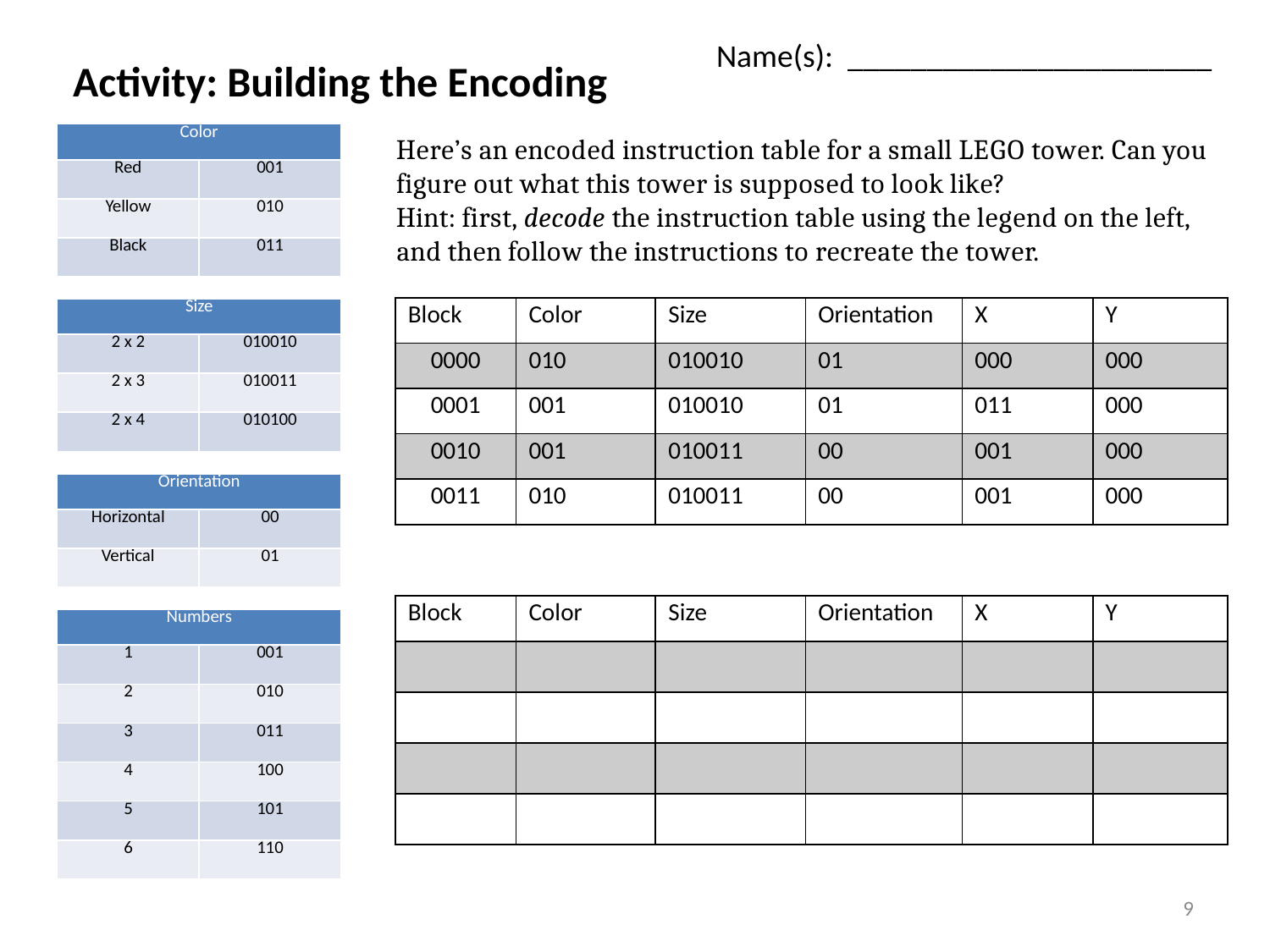

Name(s):  _______________________
Activity: Building the Encoding
| Color |  |
| --- | --- |
| Red | 001 |
| Yellow | 010 |
| Black | 011 |
Here’s an encoded instruction table for a small LEGO tower. Can you figure out what this tower is supposed to look like?
Hint: first, decode the instruction table using the legend on the left, and then follow the instructions to recreate the tower.

| Block | Color | Size | Orientation | X | Y |
| --- | --- | --- | --- | --- | --- |
| 0000 | 010 | 010010 | 01 | 000 | 000 |
| 0001 | 001 | 010010 | 01 | 011 | 000 |
| 0010 | 001 | 010011 | 00 | 001 | 000 |
| 0011 | 010 | 010011 | 00 | 001 | 000 |
| Size |  |
| --- | --- |
| 2 x 2 | 010010 |
| 2 x 3 | 010011 |
| 2 x 4 | 010100 |
| Orientation |  |
| --- | --- |
| Horizontal | 00 |
| Vertical | 01 |
| Block | Color | Size | Orientation | X | Y |
| --- | --- | --- | --- | --- | --- |
|  |  |  |  |  |  |
|  |  |  |  |  |  |
|  |  |  |  |  |  |
|  |  |  |  |  |  |
| Numbers |  |
| --- | --- |
| 1 | 001 |
| 2 | 010 |
| 3 | 011 |
| 4 | 100 |
| 5 | 101 |
| 6 | 110 |
9